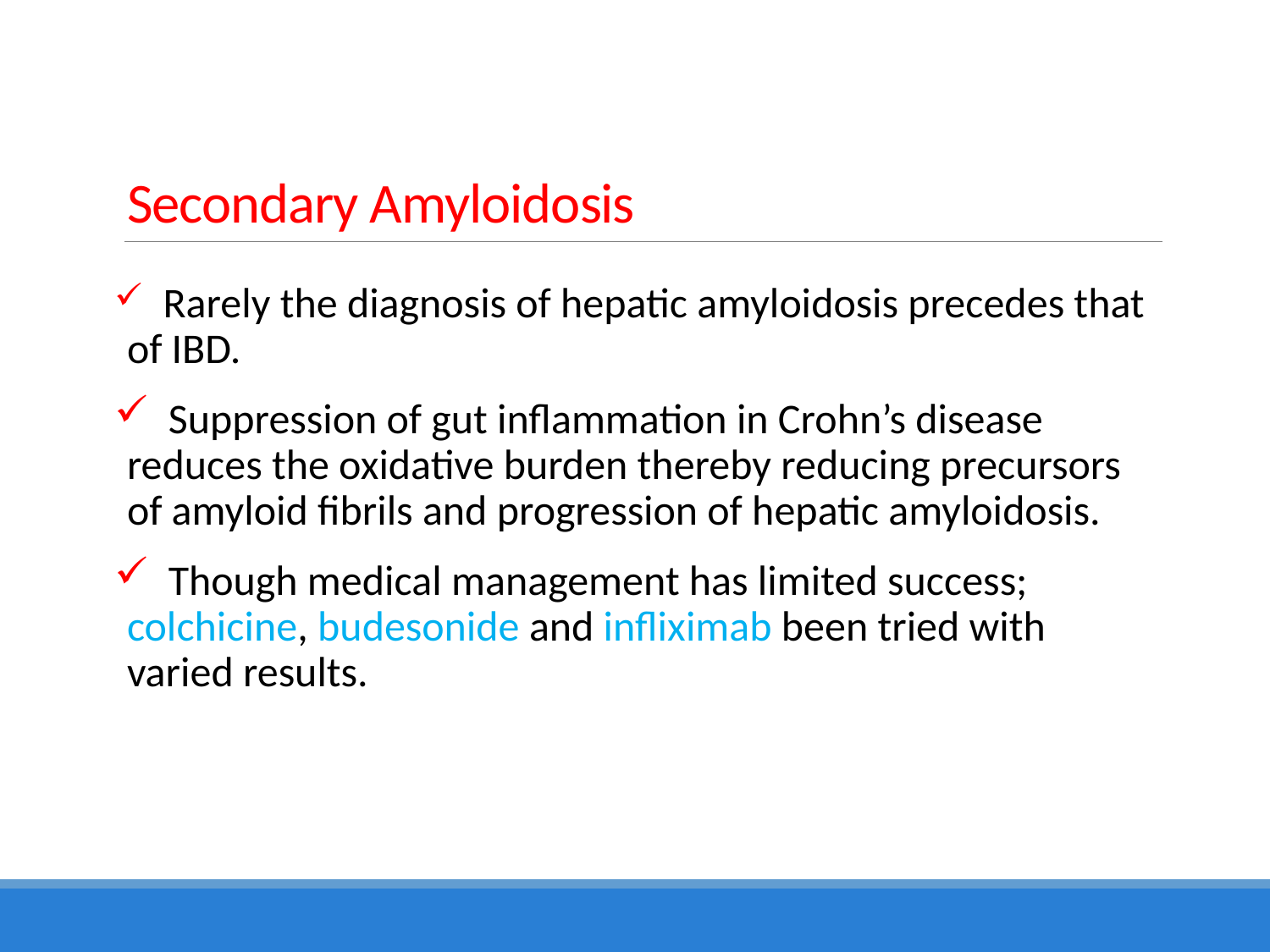

# Secondary Amyloidosis
  Rarely the diagnosis of hepatic amyloidosis precedes that of IBD.
  Suppression of gut inflammation in Crohn’s disease reduces the oxidative burden thereby reducing precursors of amyloid fibrils and progression of hepatic amyloidosis.
  Though medical management has limited success; colchicine, budesonide and infliximab been tried with varied results.